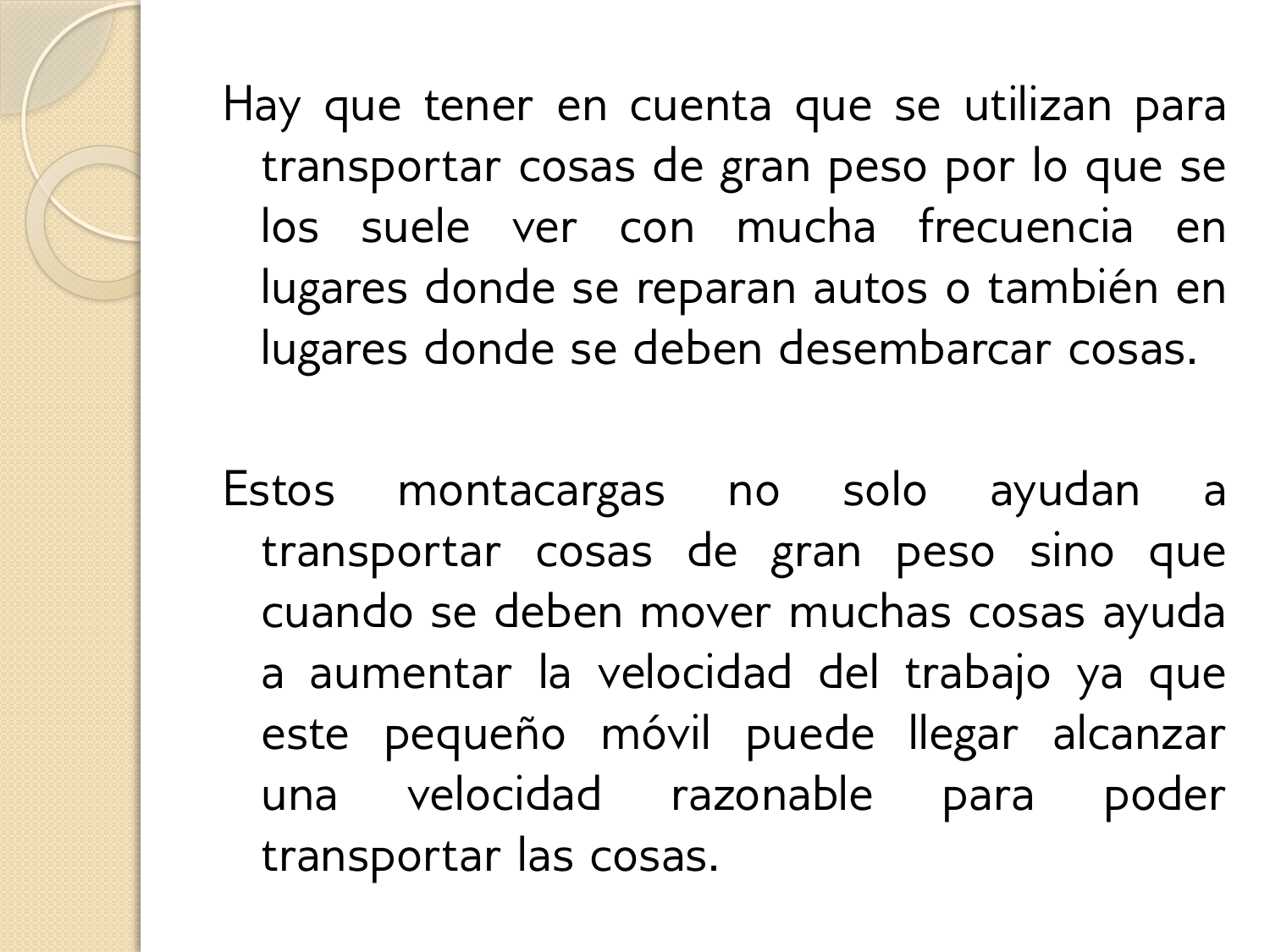

#
Hay que tener en cuenta que se utilizan para transportar cosas de gran peso por lo que se los suele ver con mucha frecuencia en lugares donde se reparan autos o también en lugares donde se deben desembarcar cosas.

Estos montacargas no solo ayudan a transportar cosas de gran peso sino que cuando se deben mover muchas cosas ayuda a aumentar la velocidad del trabajo ya que este pequeño móvil puede llegar alcanzar una velocidad razonable para poder transportar las cosas.